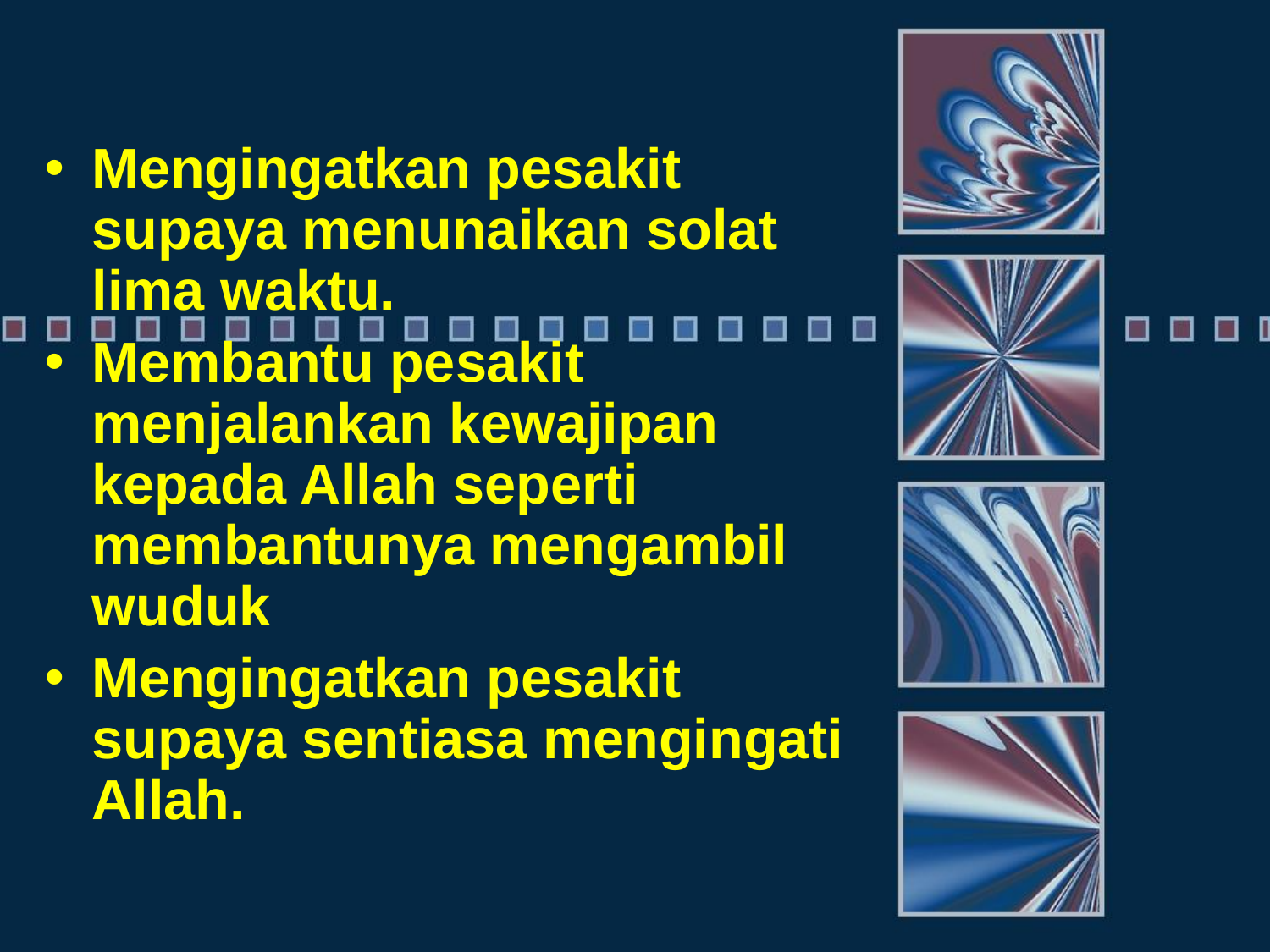

Mengingatkan pesakit supaya menunaikan solat lima waktu.
Membantu pesakit menjalankan kewajipan kepada Allah seperti membantunya mengambil wuduk
Mengingatkan pesakit supaya sentiasa mengingati Allah.